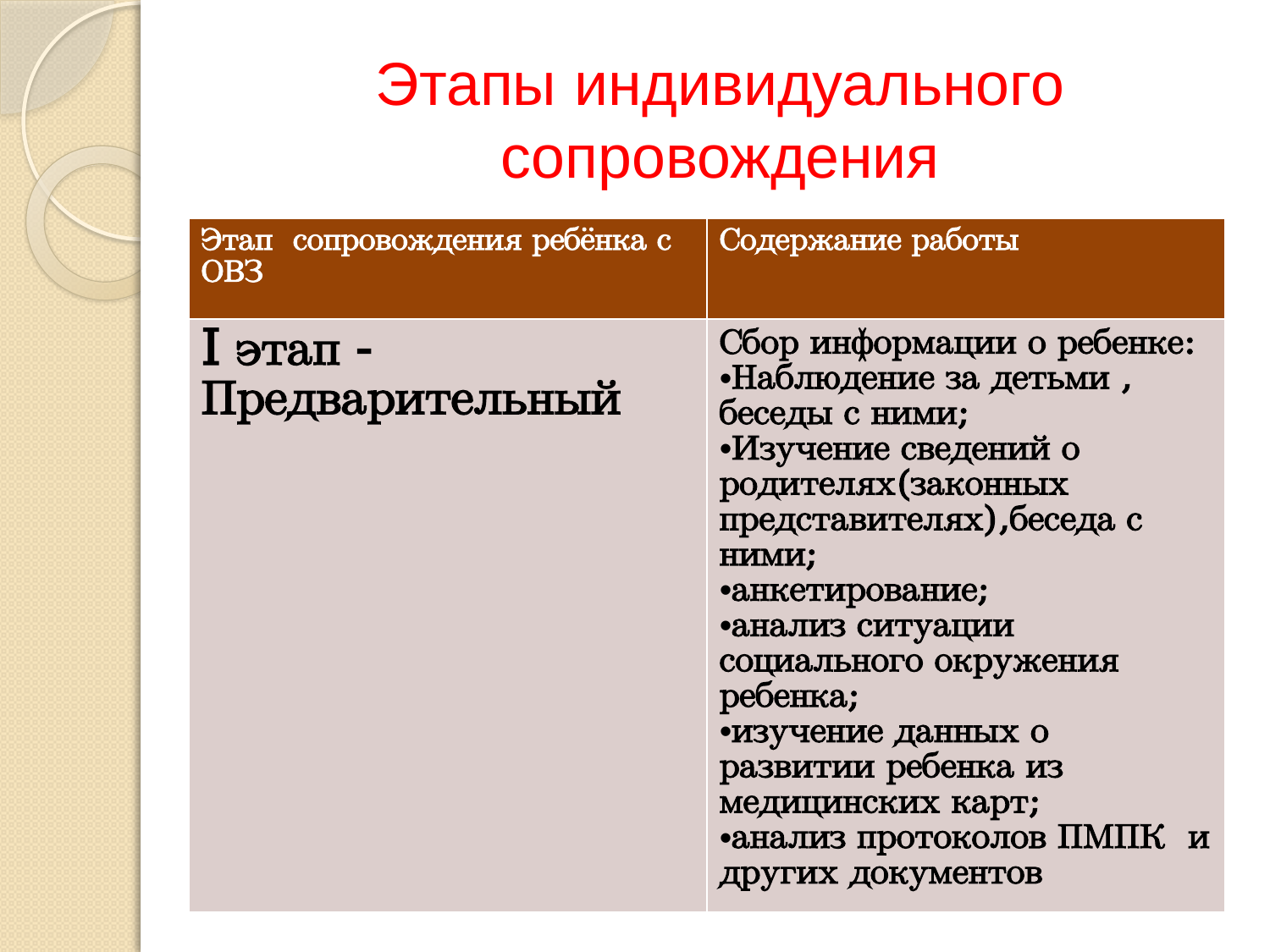

# Этапы индивидуального сопровождения
| Этап сопровождения ребёнка с ОВЗ | Содержание работы |
| --- | --- |
| I этап - Предварительный | Сбор информации о ребенке: Наблюдение за детьми , беседы с ними; Изучение сведений о родителях(законных представителях),беседа с ними; анкетирование; анализ ситуации социального окружения ребенка; изучение данных о развитии ребенка из медицинских карт; анализ протоколов ПМПК и других документов |